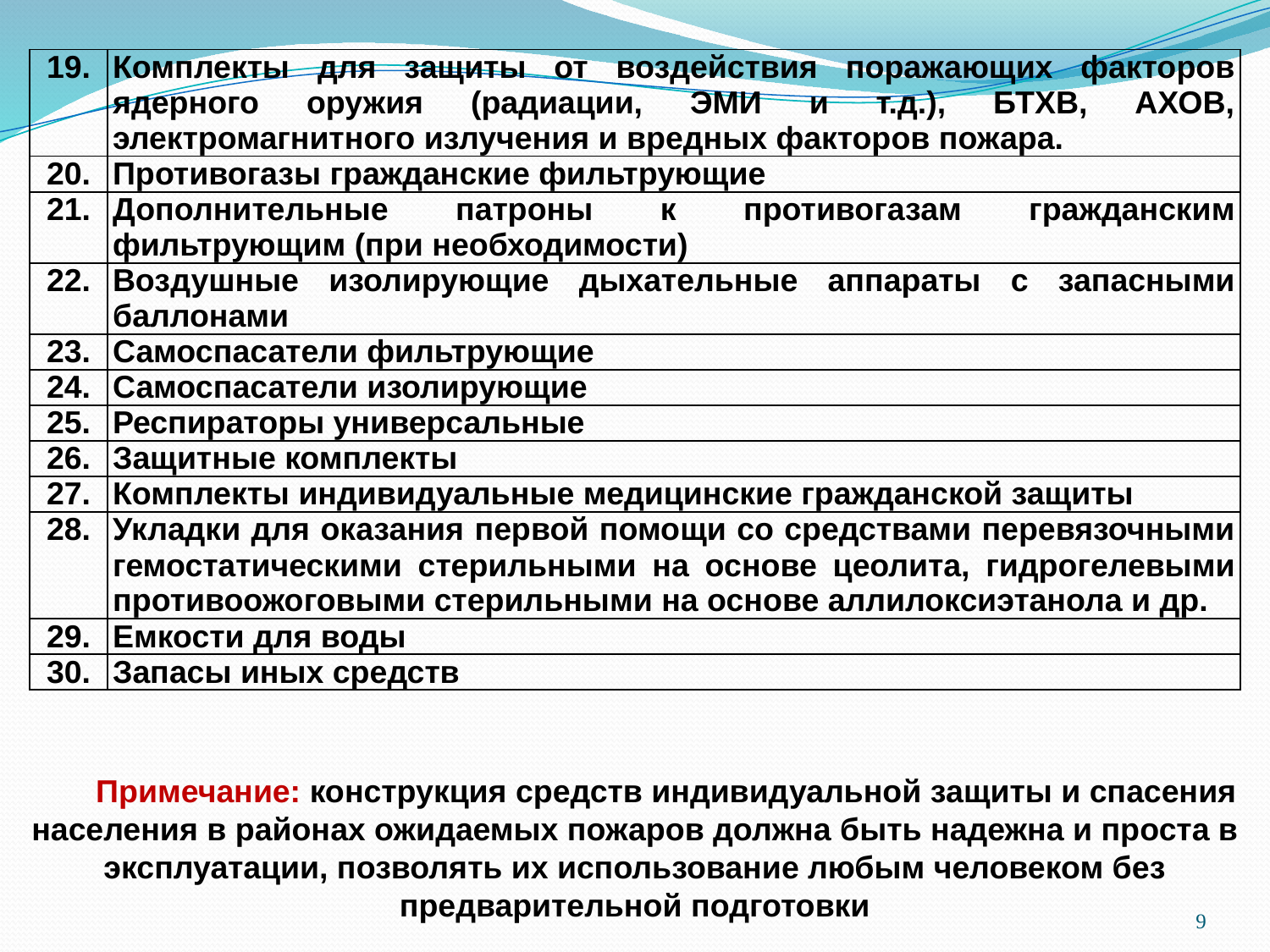

| 19. | Комплекты для защиты от воздействия поражающих факторов ядерного оружия (радиации, ЭМИ и т.д.), БТХВ, АХОВ, электромагнитного излучения и вредных факторов пожара. |
| --- | --- |
| 20. | Противогазы гражданские фильтрующие |
| 21. | Дополнительные патроны к противогазам гражданским фильтрующим (при необходимости) |
| 22. | Воздушные изолирующие дыхательные аппараты с запасными баллонами |
| 23. | Самоспасатели фильтрующие |
| 24. | Самоспасатели изолирующие |
| 25. | Респираторы универсальные |
| 26. | Защитные комплекты |
| 27. | Комплекты индивидуальные медицинские гражданской защиты |
| 28. | Укладки для оказания первой помощи со средствами перевязочными гемостатическими стерильными на основе цеолита, гидрогелевыми противоожоговыми стерильными на основе аллилоксиэтанола и др. |
| 29. | Емкости для воды |
| 30. | Запасы иных средств |
Примечание: конструкция средств индивидуальной защиты и спасения населения в районах ожидаемых пожаров должна быть надежна и проста в эксплуатации, позволять их использование любым человеком без предварительной подготовки
9